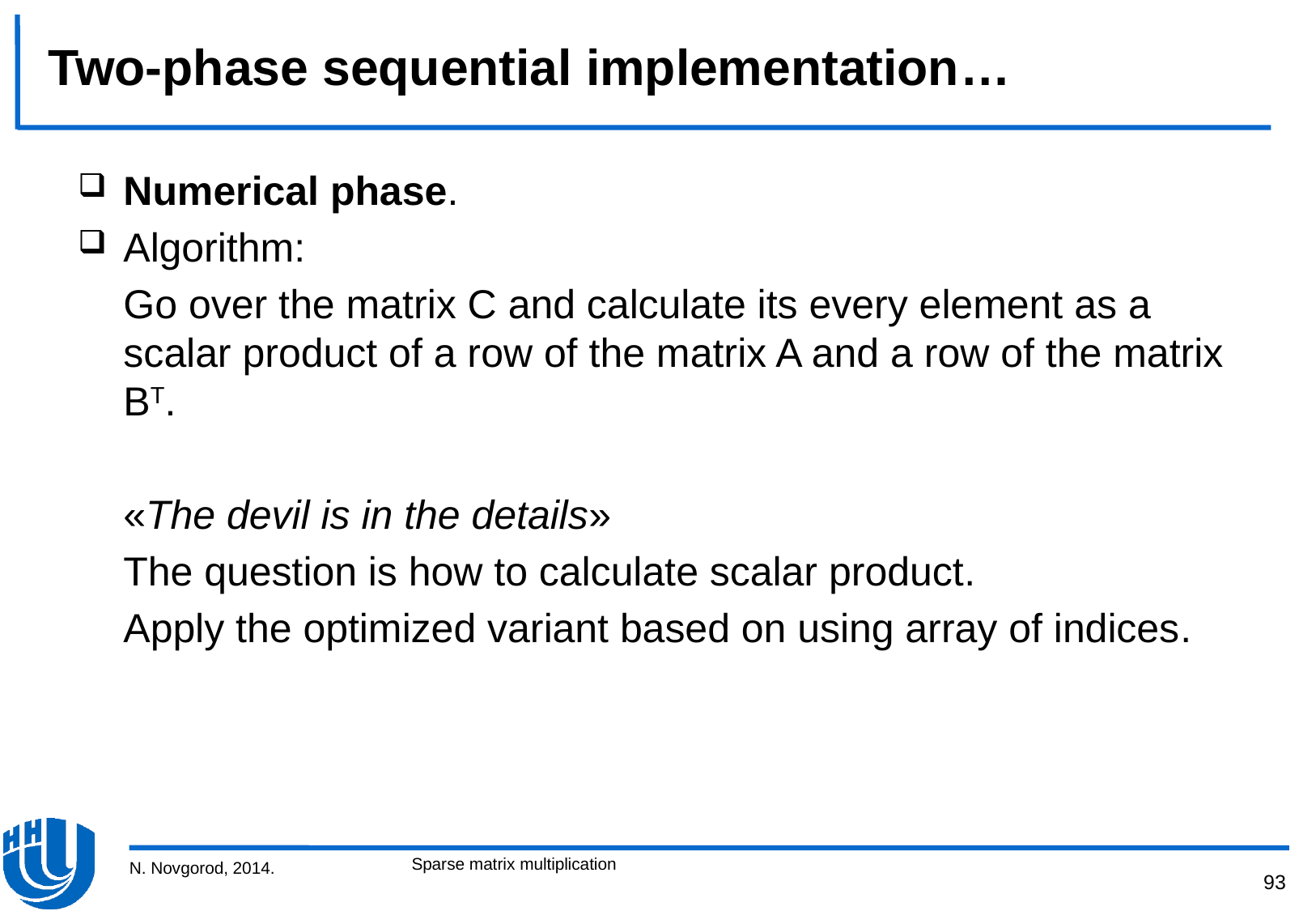

# Two-phase sequential implementation…
Numerical phase.
Algorithm:
	Go over the matrix C and calculate its every element as a scalar product of a row of the matrix A and a row of the matrix BT.

	«The devil is in the details»
	The question is how to calculate scalar product.
	Apply the optimized variant based on using array of indices.
Sparse matrix multiplication
N. Novgorod, 2014.
93